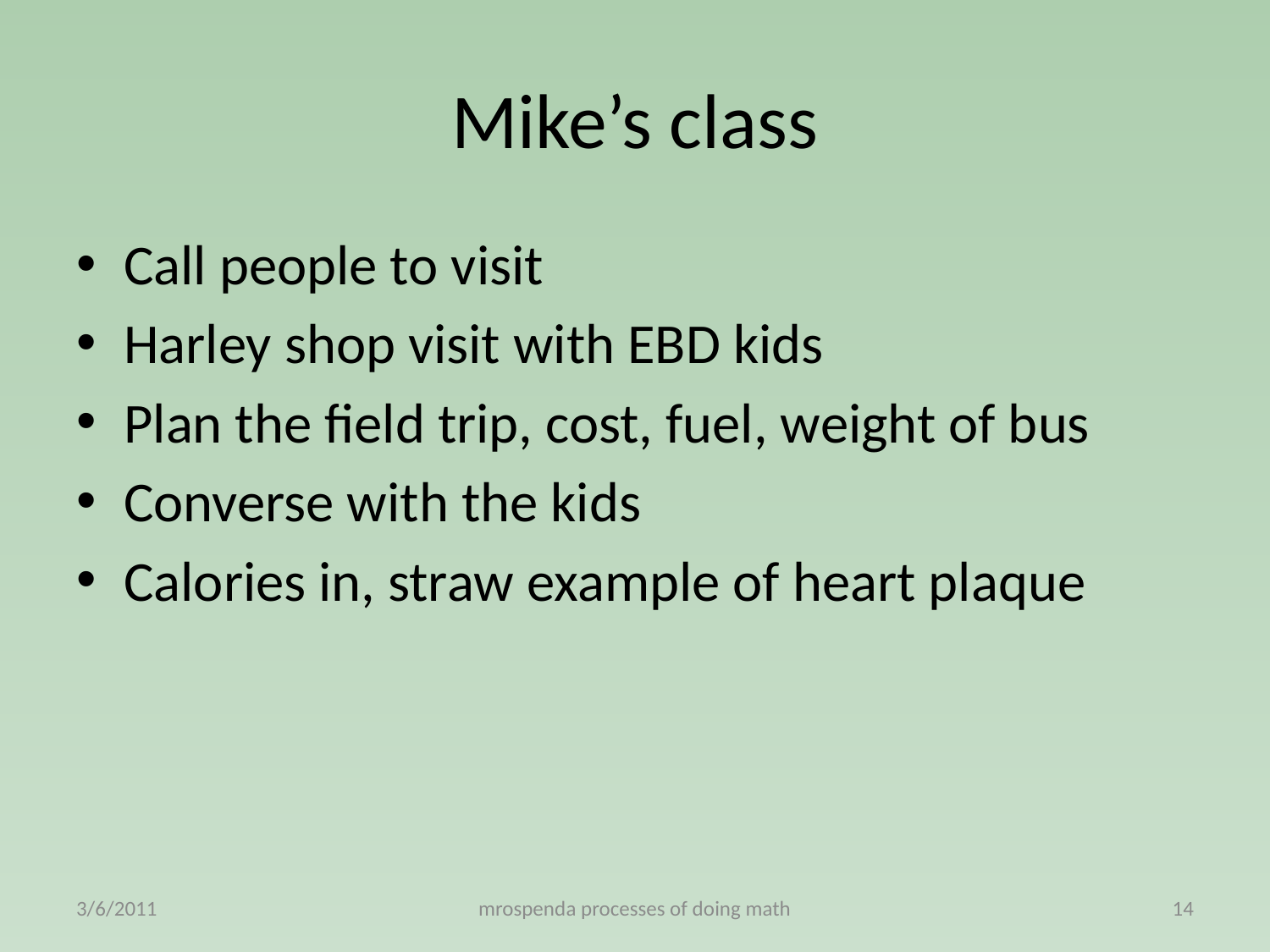

# Mike’s class
Call people to visit
Harley shop visit with EBD kids
Plan the field trip, cost, fuel, weight of bus
Converse with the kids
Calories in, straw example of heart plaque
3/6/2011
mrospenda processes of doing math
14